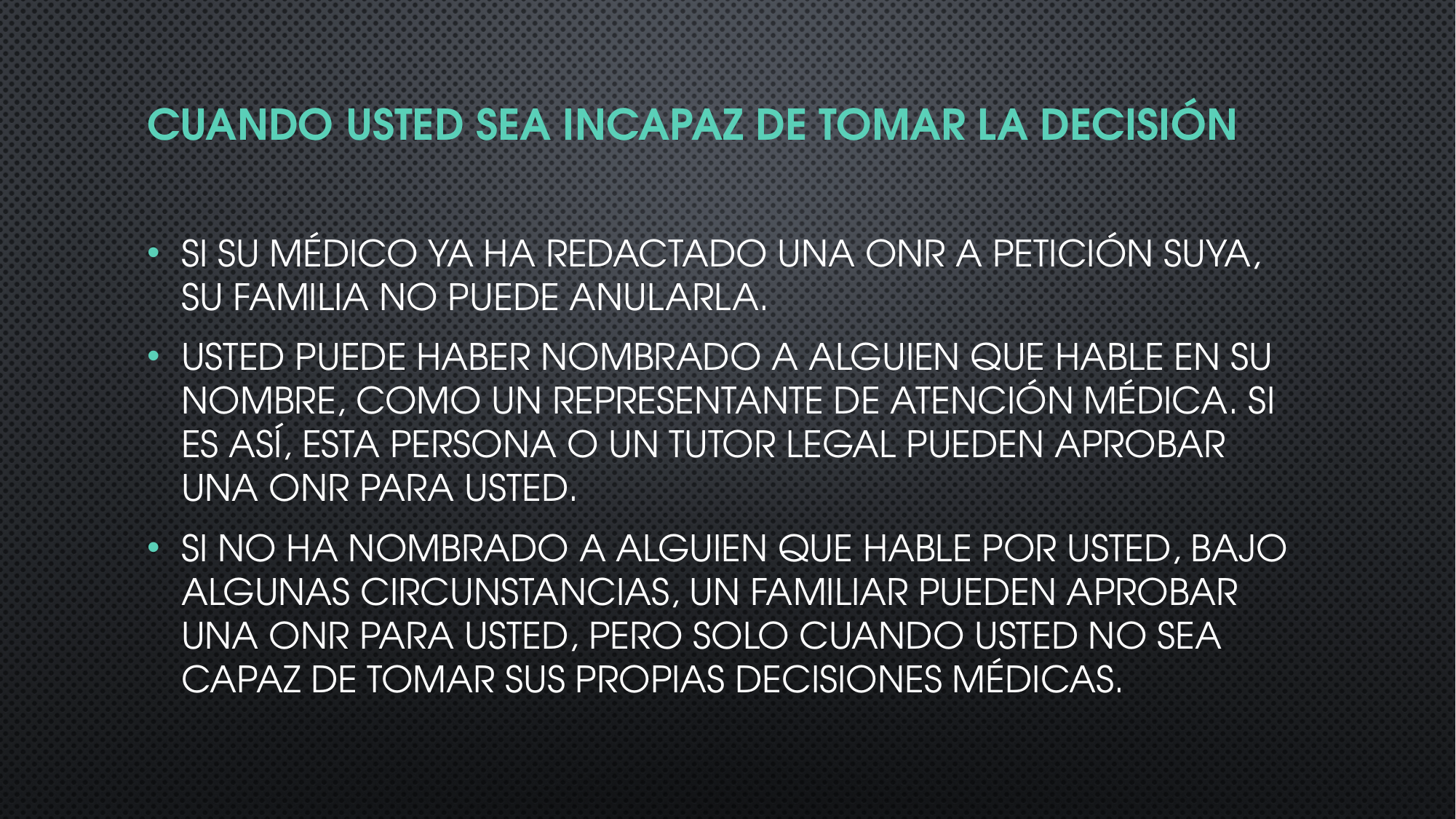

# Cuando usted sea incapaz de tomar la decisión
Si su médico ya ha redactado una ONR a petición suya, su familia no puede anularla.
Usted puede haber nombrado a alguien que hable en su nombre, como un representante de atención médica. Si es así, esta persona o un tutor legal pueden aprobar una ONR para usted.
Si no ha nombrado a alguien que hable por usted, bajo algunas circunstancias, un familiar pueden aprobar una ONR para usted, pero solo cuando usted no sea capaz de tomar sus propias decisiones médicas.